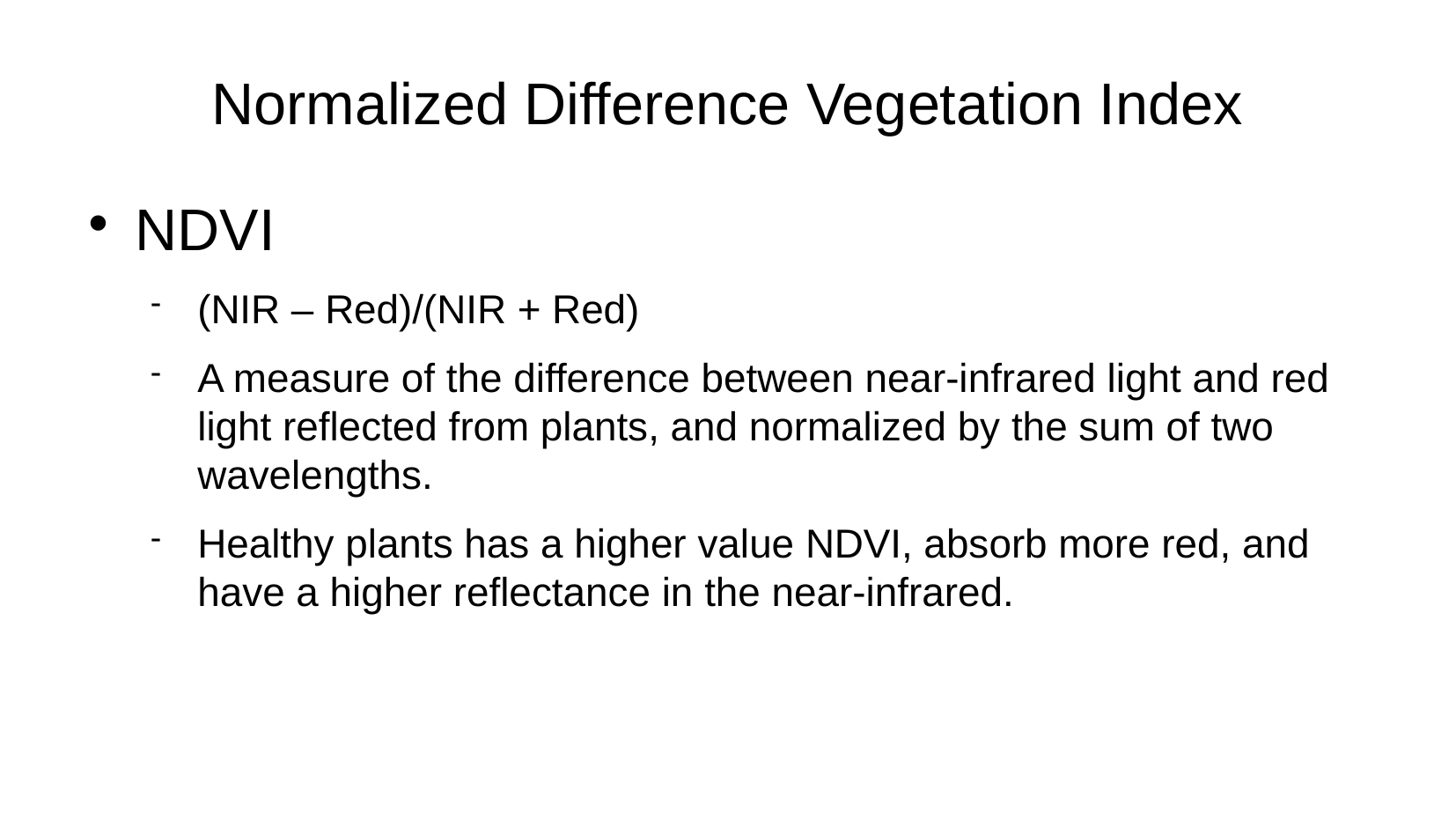

Normalized Difference Vegetation Index
NDVI
(NIR – Red)/(NIR + Red)
A measure of the difference between near-infrared light and red light reflected from plants, and normalized by the sum of two wavelengths.
Healthy plants has a higher value NDVI, absorb more red, and have a higher reflectance in the near-infrared.